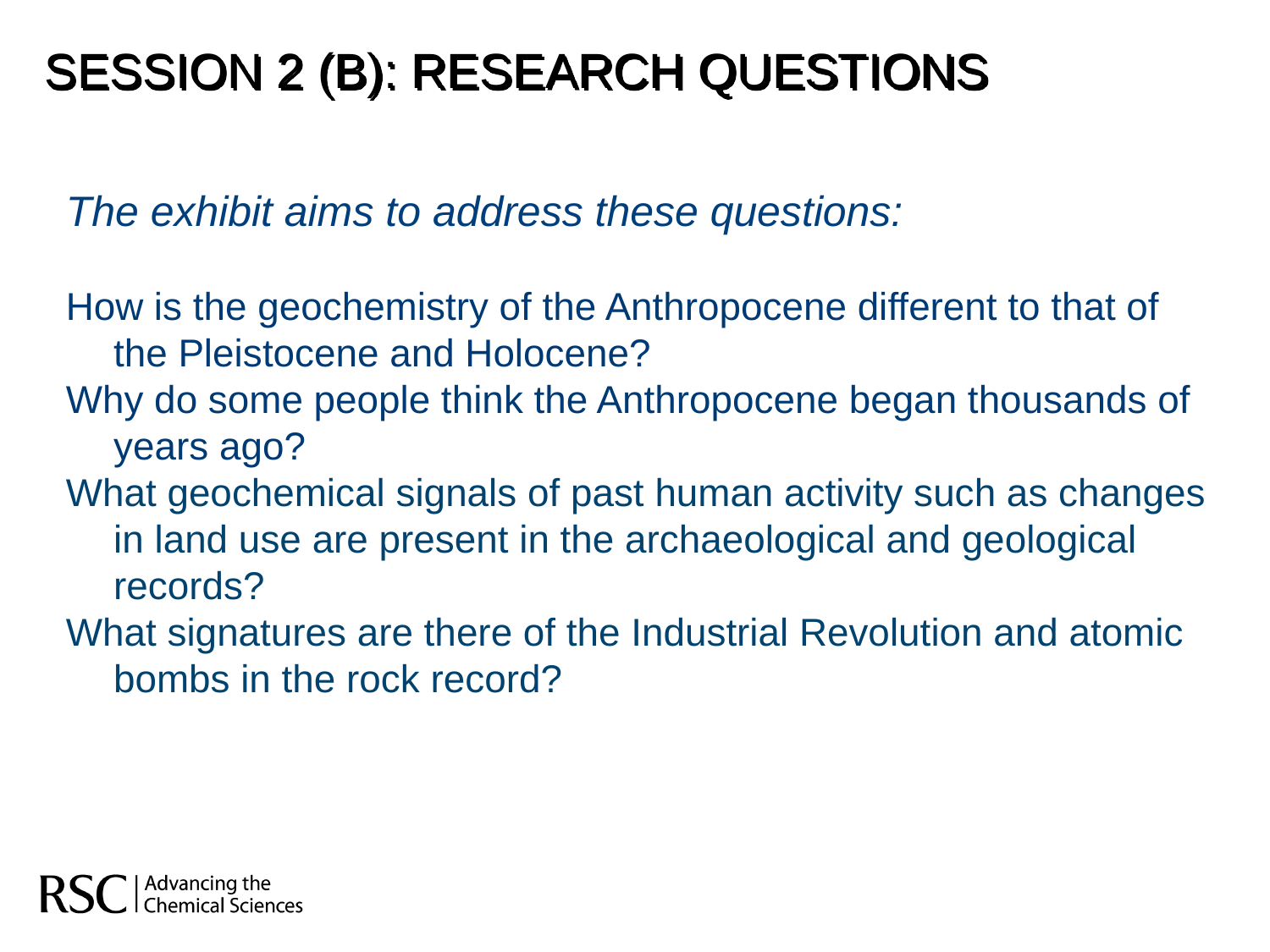

Session 2 (b): RESEARCH QUESTIONS
The exhibit aims to address these questions:

How is the geochemistry of the Anthropocene different to that of the Pleistocene and Holocene?
Why do some people think the Anthropocene began thousands of years ago?
What geochemical signals of past human activity such as changes in land use are present in the archaeological and geological records?
What signatures are there of the Industrial Revolution and atomic bombs in the rock record?